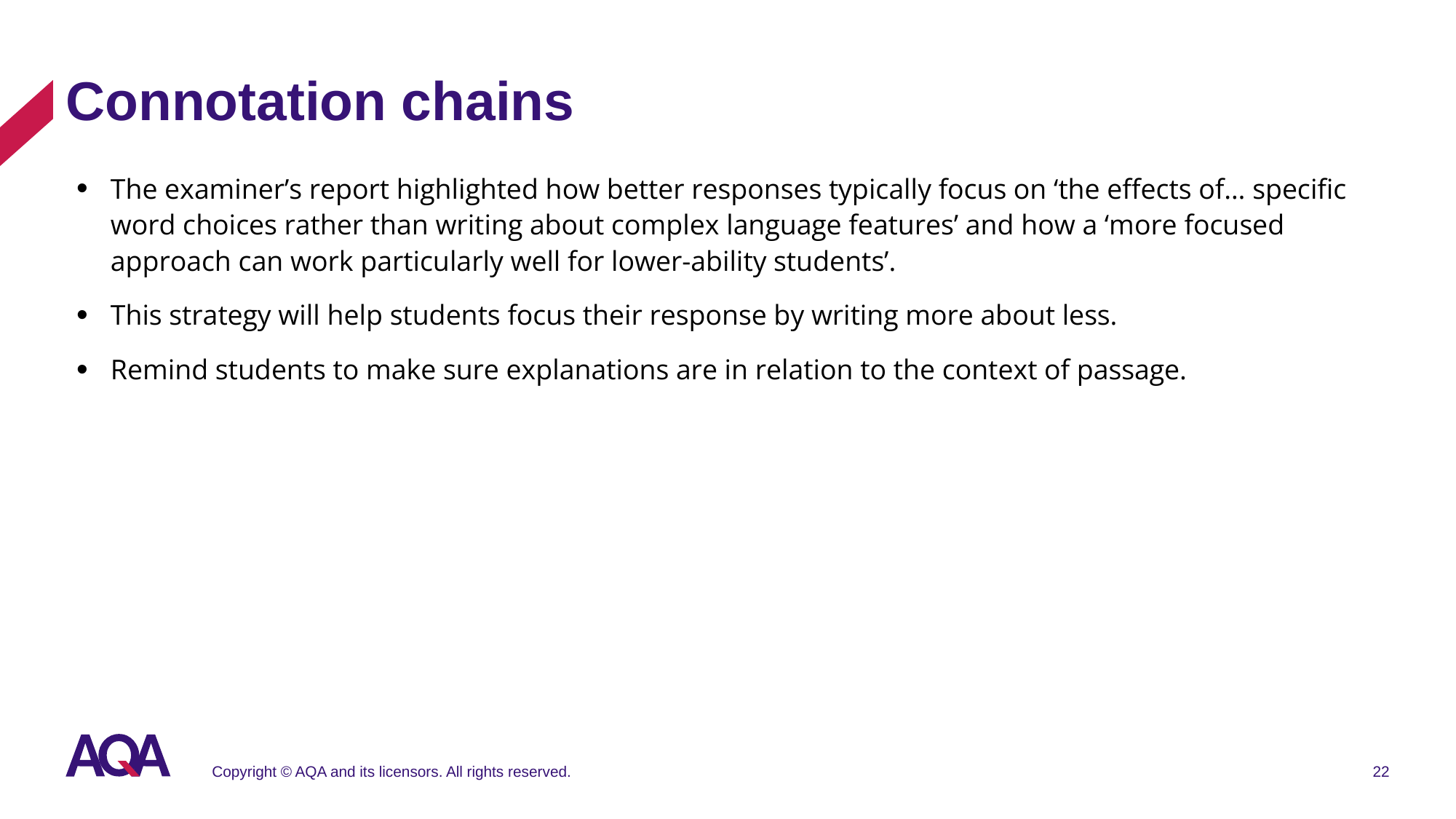

# Connotation chains
The examiner’s report highlighted how better responses typically focus on ‘the effects of… specific word choices rather than writing about complex language features’ and how a ‘more focused approach can work particularly well for lower-ability students’.
This strategy will help students focus their response by writing more about less.
Remind students to make sure explanations are in relation to the context of passage.

Copyright © AQA and its licensors. All rights reserved.
22